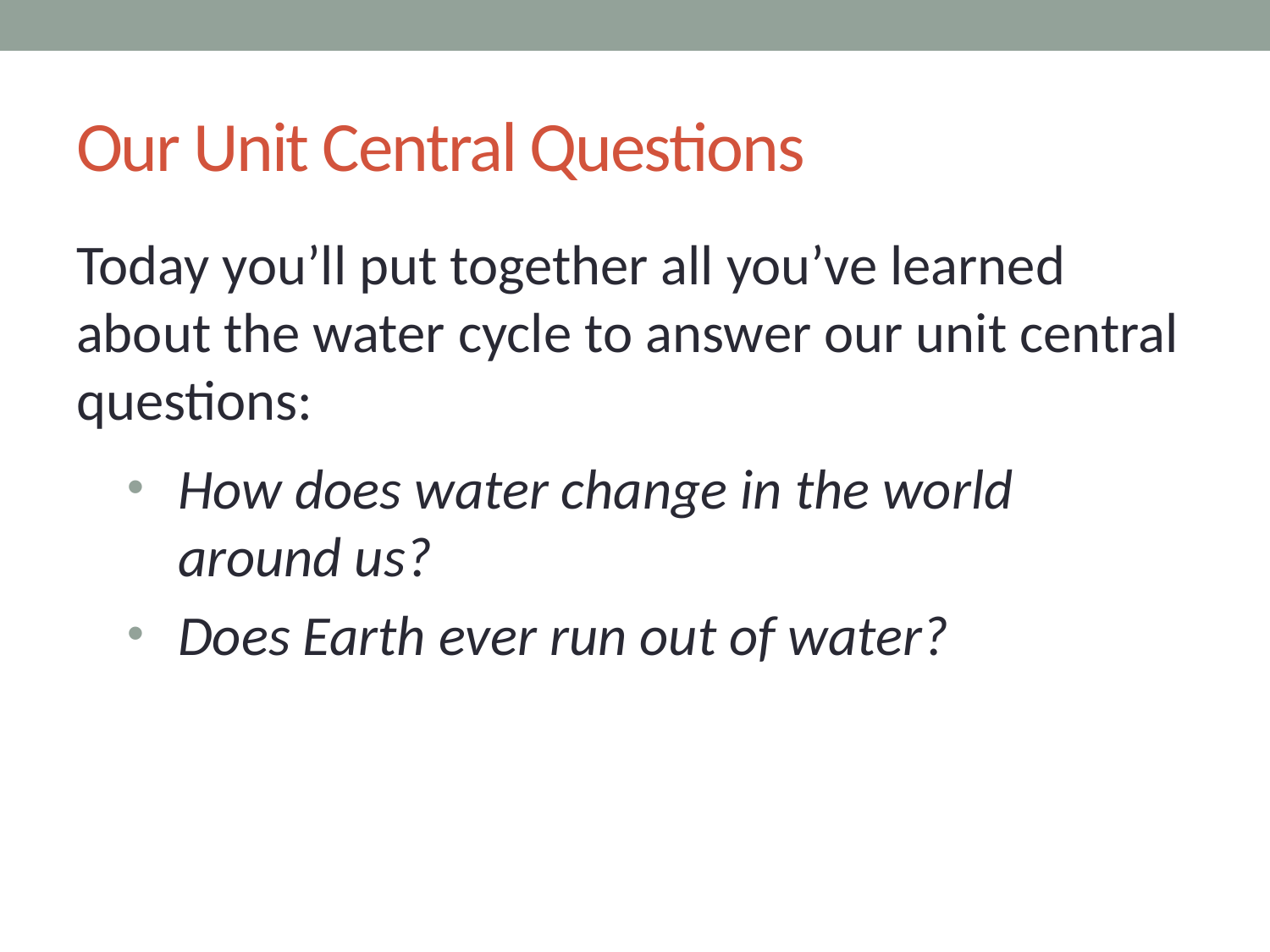

# Our Unit Central Questions
Today you’ll put together all you’ve learned about the water cycle to answer our unit central questions:
How does water change in the world
around us?
Does Earth ever run out of water?